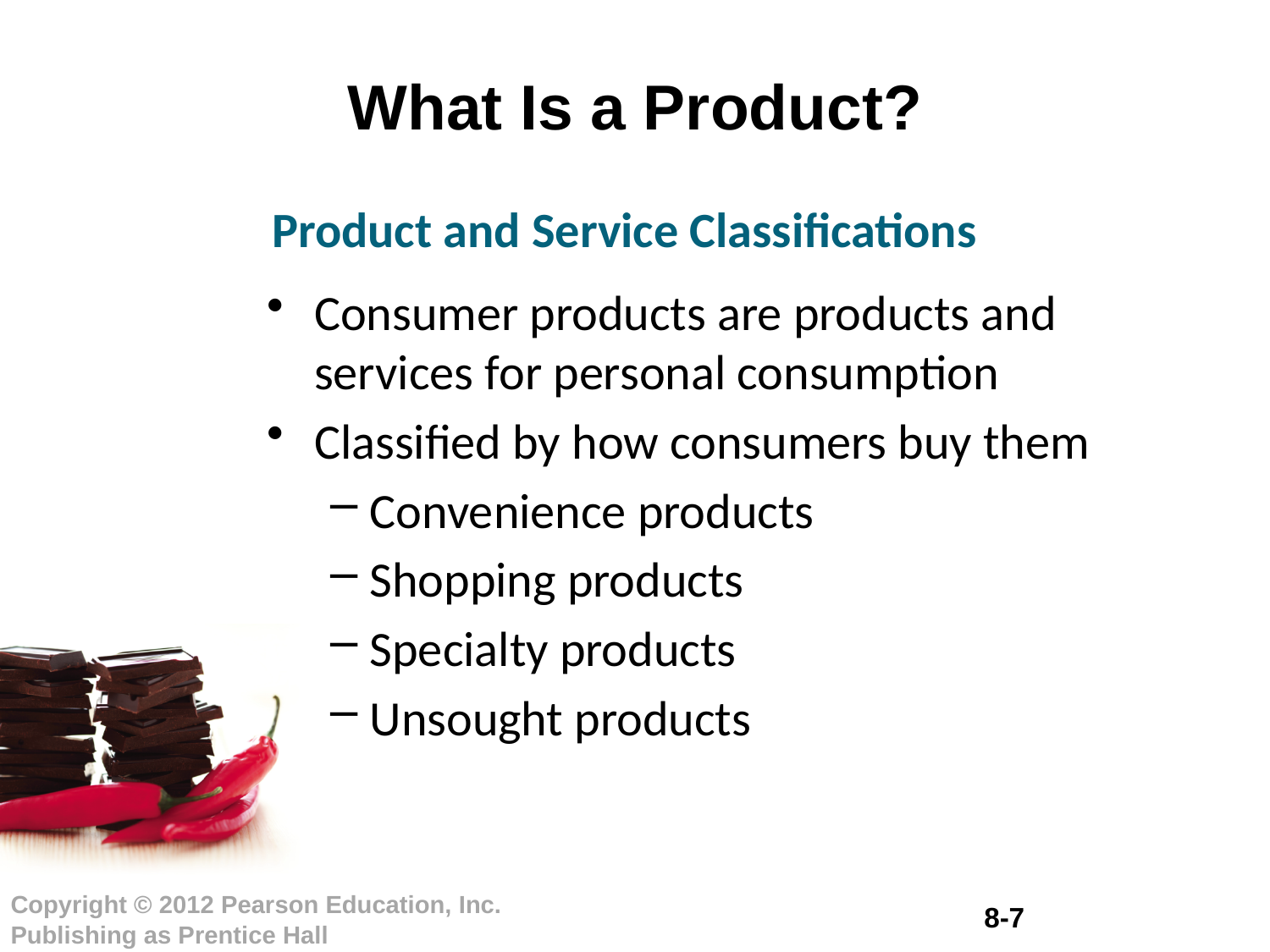

# What Is a Product?
Product and Service Classifications
Consumer products are products and services for personal consumption
Classified by how consumers buy them
Convenience products
Shopping products
Specialty products
Unsought products